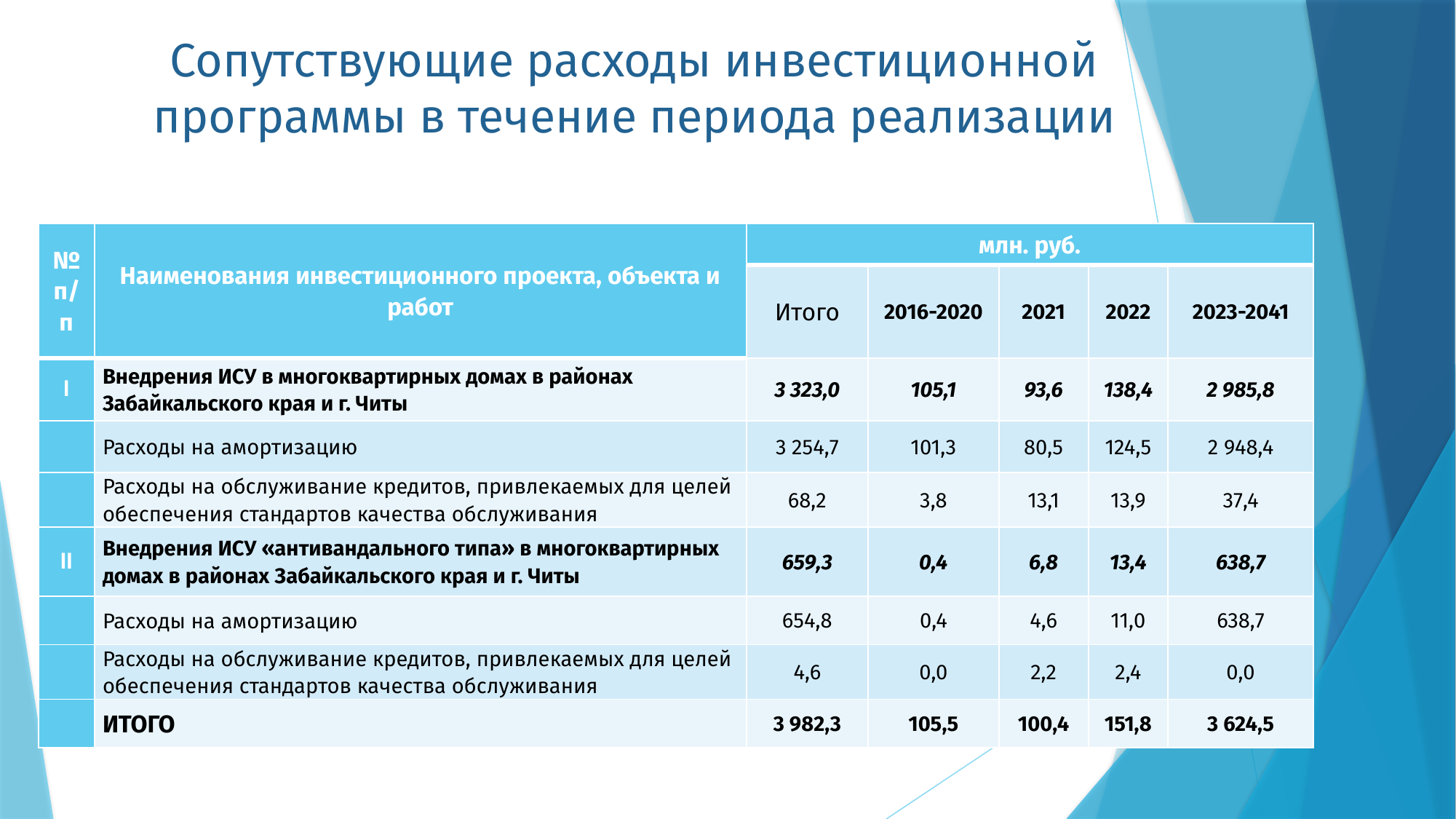

# Сопутствующие расходы инвестиционной программы в течение периода реализации
| № п/п | Наименования инвестиционного проекта, объекта и работ | млн. руб. |  |  |  |  |
| --- | --- | --- | --- | --- | --- | --- |
|  |  | Итого | 2016-2020 | 2021 | 2022 | 2023-2041 |
| I | Внедрения ИСУ в многоквартирных домах в районах Забайкальского края и г. Читы | 3 323,0 | 105,1 | 93,6 | 138,4 | 2 985,8 |
|  | Расходы на амортизацию | 3 254,7 | 101,3 | 80,5 | 124,5 | 2 948,4 |
|  | Расходы на обслуживание кредитов, привлекаемых для целей обеспечения стандартов качества обслуживания | 68,2 | 3,8 | 13,1 | 13,9 | 37,4 |
| II | Внедрения ИСУ «антивандального типа» в многоквартирных домах в районах Забайкальского края и г. Читы | 659,3 | 0,4 | 6,8 | 13,4 | 638,7 |
|  | Расходы на амортизацию | 654,8 | 0,4 | 4,6 | 11,0 | 638,7 |
|  | Расходы на обслуживание кредитов, привлекаемых для целей обеспечения стандартов качества обслуживания | 4,6 | 0,0 | 2,2 | 2,4 | 0,0 |
|  | ИТОГО | 3 982,3 | 105,5 | 100,4 | 151,8 | 3 624,5 |